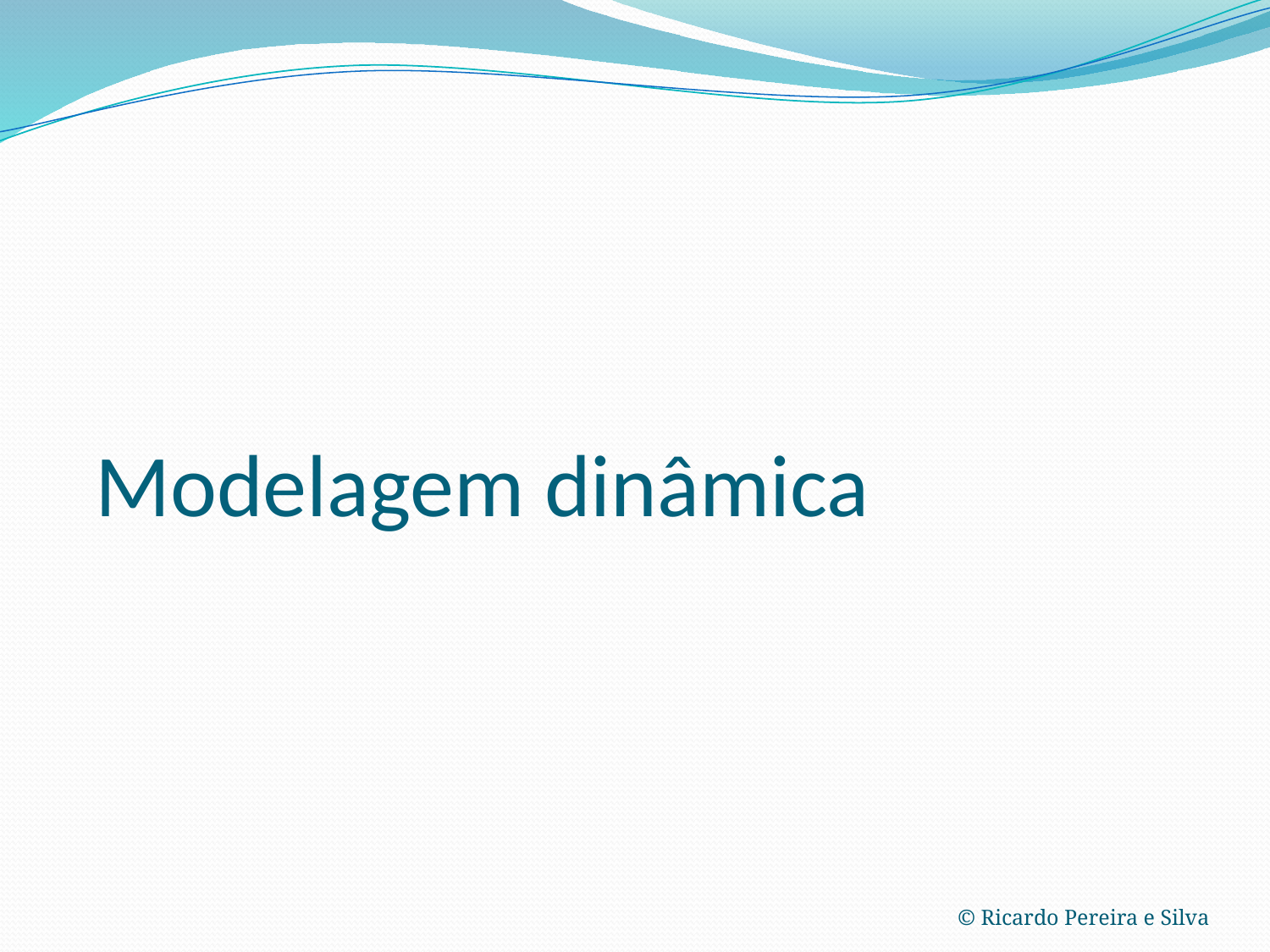

Modelagem dinâmica
© Ricardo Pereira e Silva